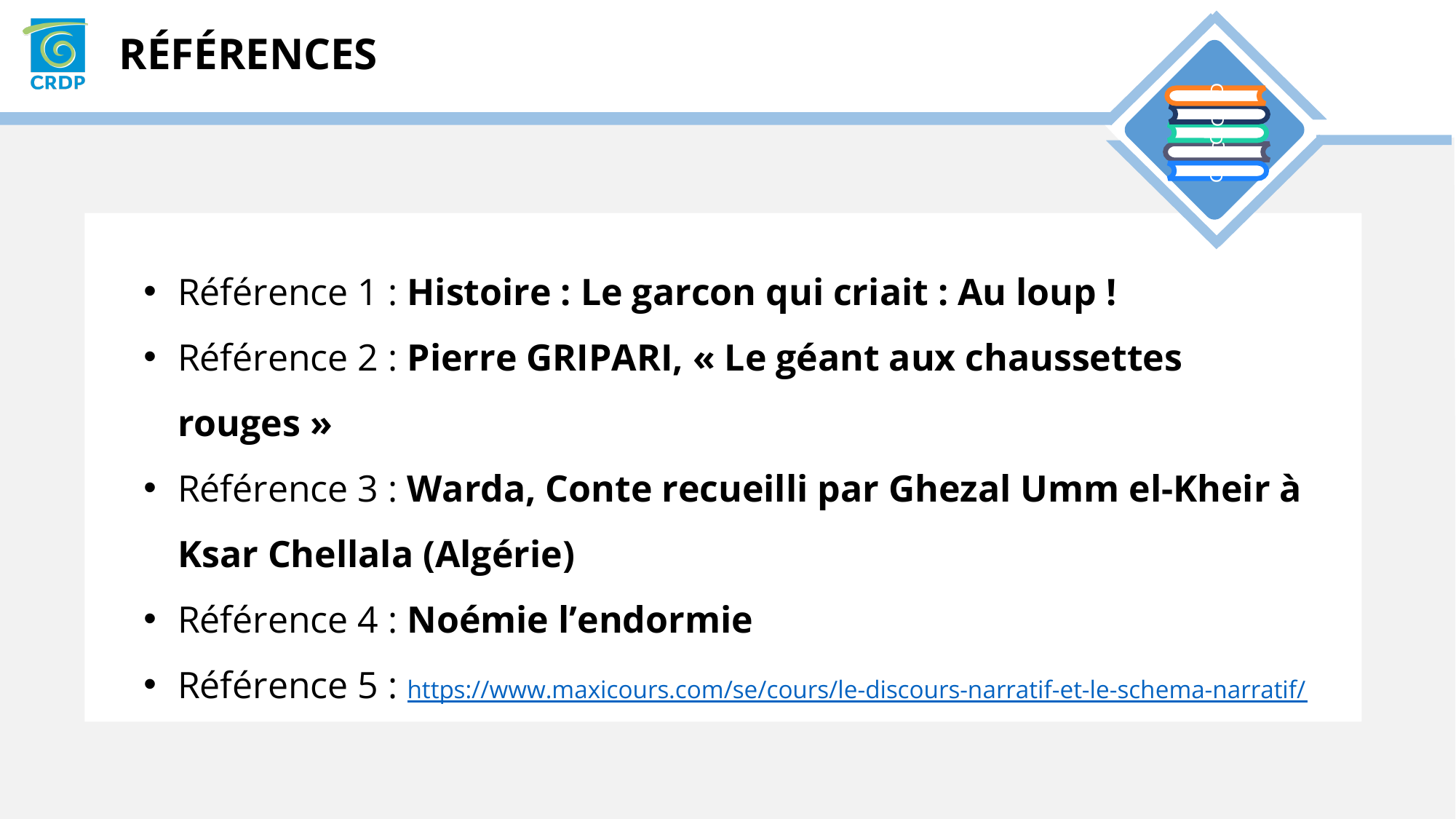

Référence 1 : Histoire : Le garcon qui criait : Au loup !
Référence 2 : Pierre GRIPARI, « Le géant aux chaussettes rouges »
Référence 3 : Warda, Conte recueilli par Ghezal Umm el-Kheir à Ksar Chellala (Algérie)
Référence 4 : Noémie l’endormie
Référence 5 : https://www.maxicours.com/se/cours/le-discours-narratif-et-le-schema-narratif/